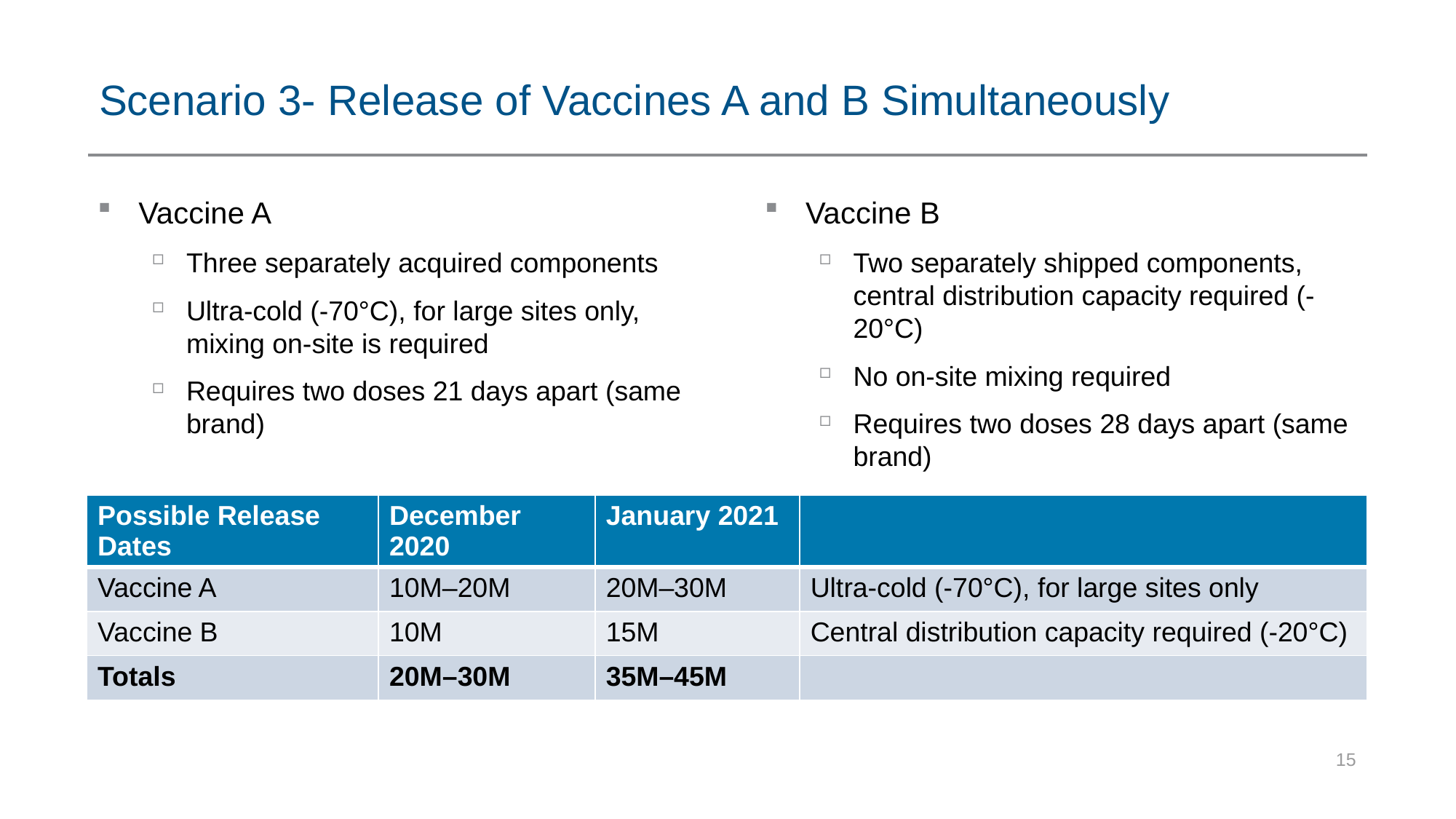

# Scenario 3- Release of Vaccines A and B Simultaneously
Vaccine A
Three separately acquired components
Ultra-cold (-70°C), for large sites only, mixing on-site is required
Requires two doses 21 days apart (same brand)
Vaccine B
Two separately shipped components, central distribution capacity required (-20°C)
No on-site mixing required
Requires two doses 28 days apart (same brand)
| Possible Release Dates | December 2020 | January 2021 |  |
| --- | --- | --- | --- |
| Vaccine A | 10M–20M | 20M–30M | Ultra-cold (-70°C), for large sites only |
| Vaccine B | 10M | 15M | Central distribution capacity required (-20°C) |
| Totals | 20M–30M | 35M–45M |  |
15